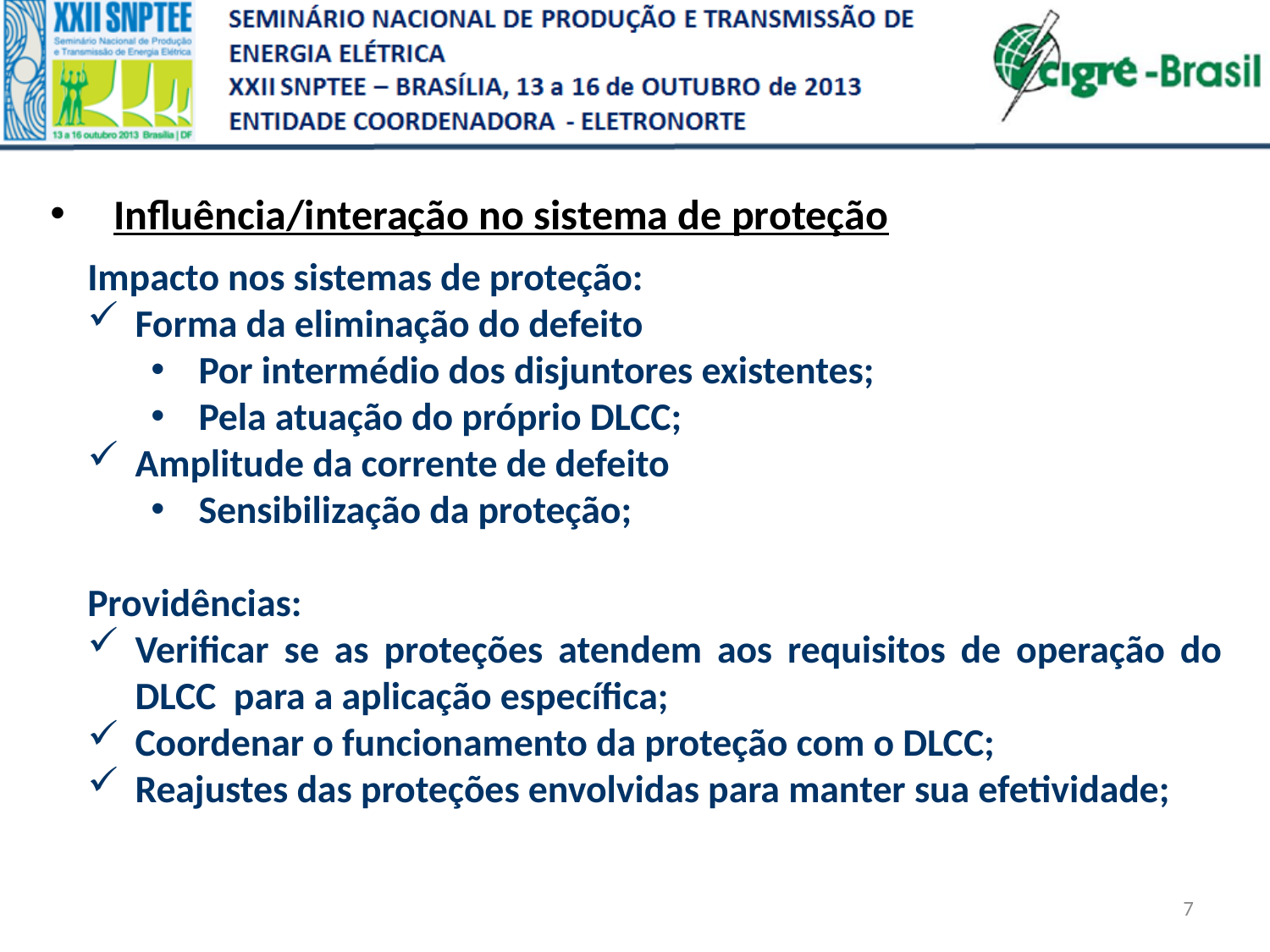

Influência/interação no sistema de proteção
Impacto nos sistemas de proteção:
Forma da eliminação do defeito
Por intermédio dos disjuntores existentes;
Pela atuação do próprio DLCC;
Amplitude da corrente de defeito
Sensibilização da proteção;

Providências:
Verificar se as proteções atendem aos requisitos de operação do DLCC  para a aplicação específica;
Coordenar o funcionamento da proteção com o DLCC;
Reajustes das proteções envolvidas para manter sua efetividade;
7